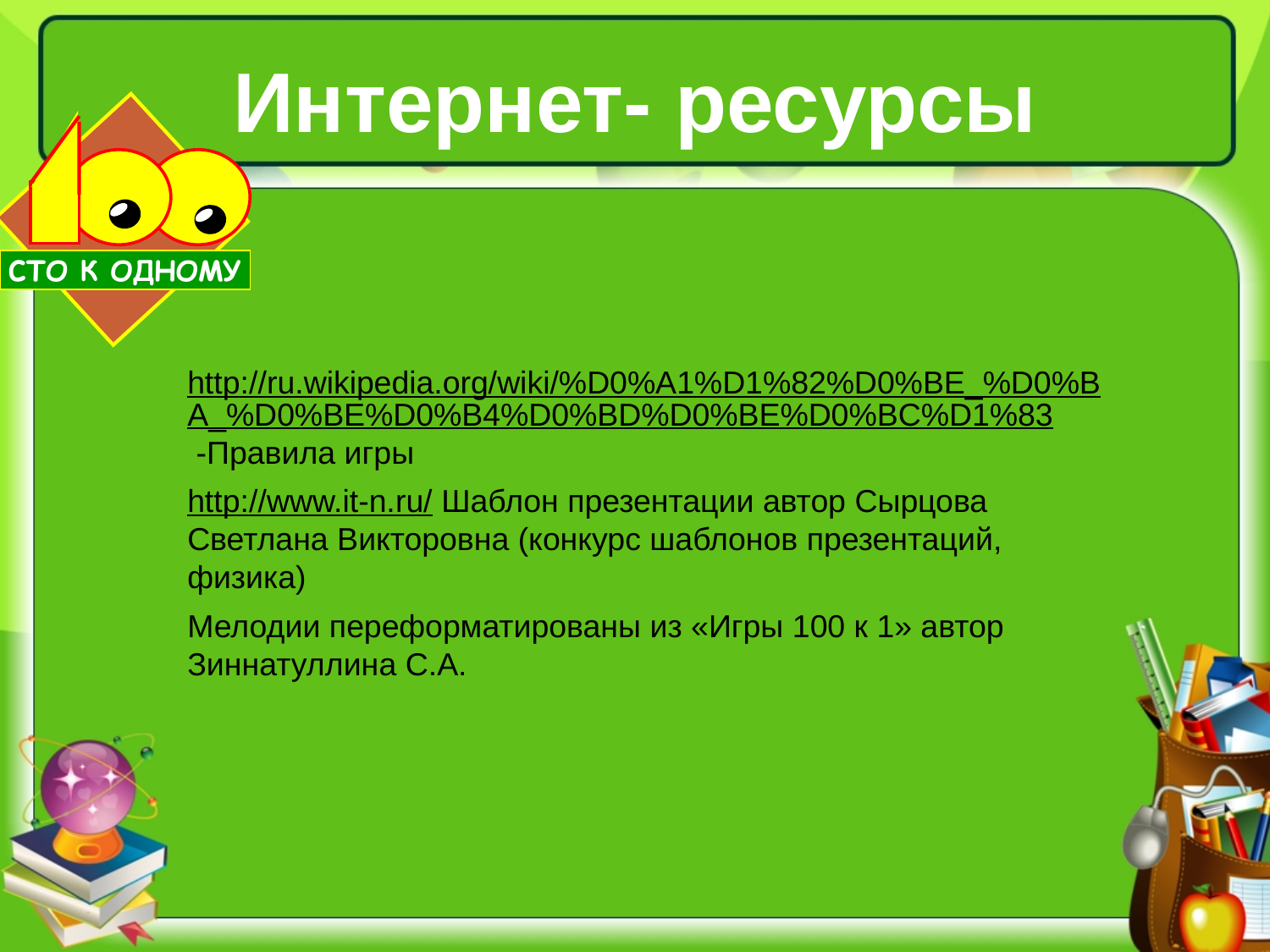

Интернет- ресурсы

СТО К ОДНОМУ
http://ru.wikipedia.org/wiki/%D0%A1%D1%82%D0%BE_%D0%BA_%D0%BE%D0%B4%D0%BD%D0%BE%D0%BC%D1%83 -Правила игры
http://www.it-n.ru/ Шаблон презентации автор Сырцова Светлана Викторовна (конкурс шаблонов презентаций, физика)
Мелодии переформатированы из «Игры 100 к 1» автор Зиннатуллина С.А.